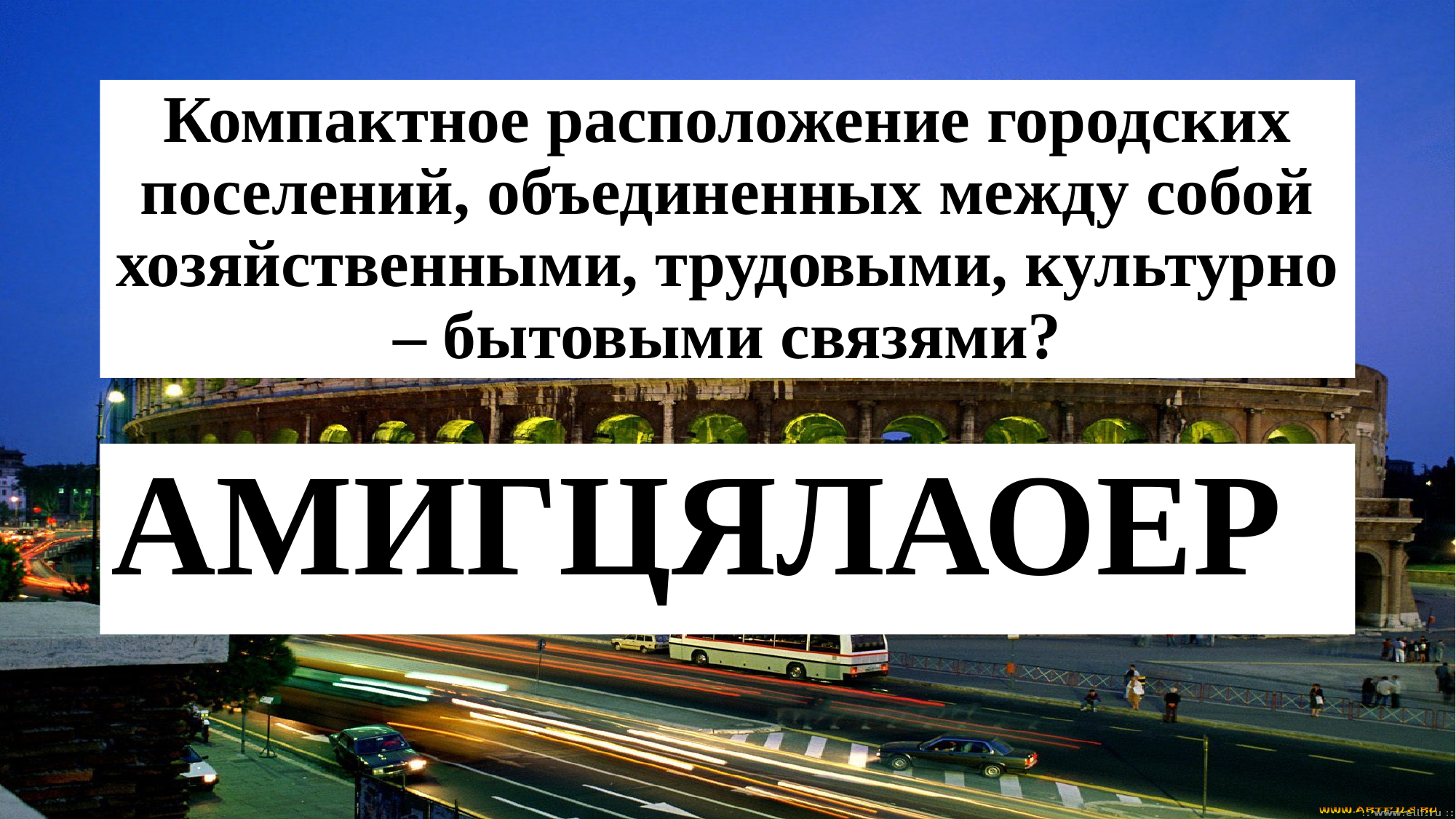

# Компактное расположение городских поселений, объединенных между собой хозяйственными, трудовыми, культурно – бытовыми связями?
АМИГЦЯЛАОЕР